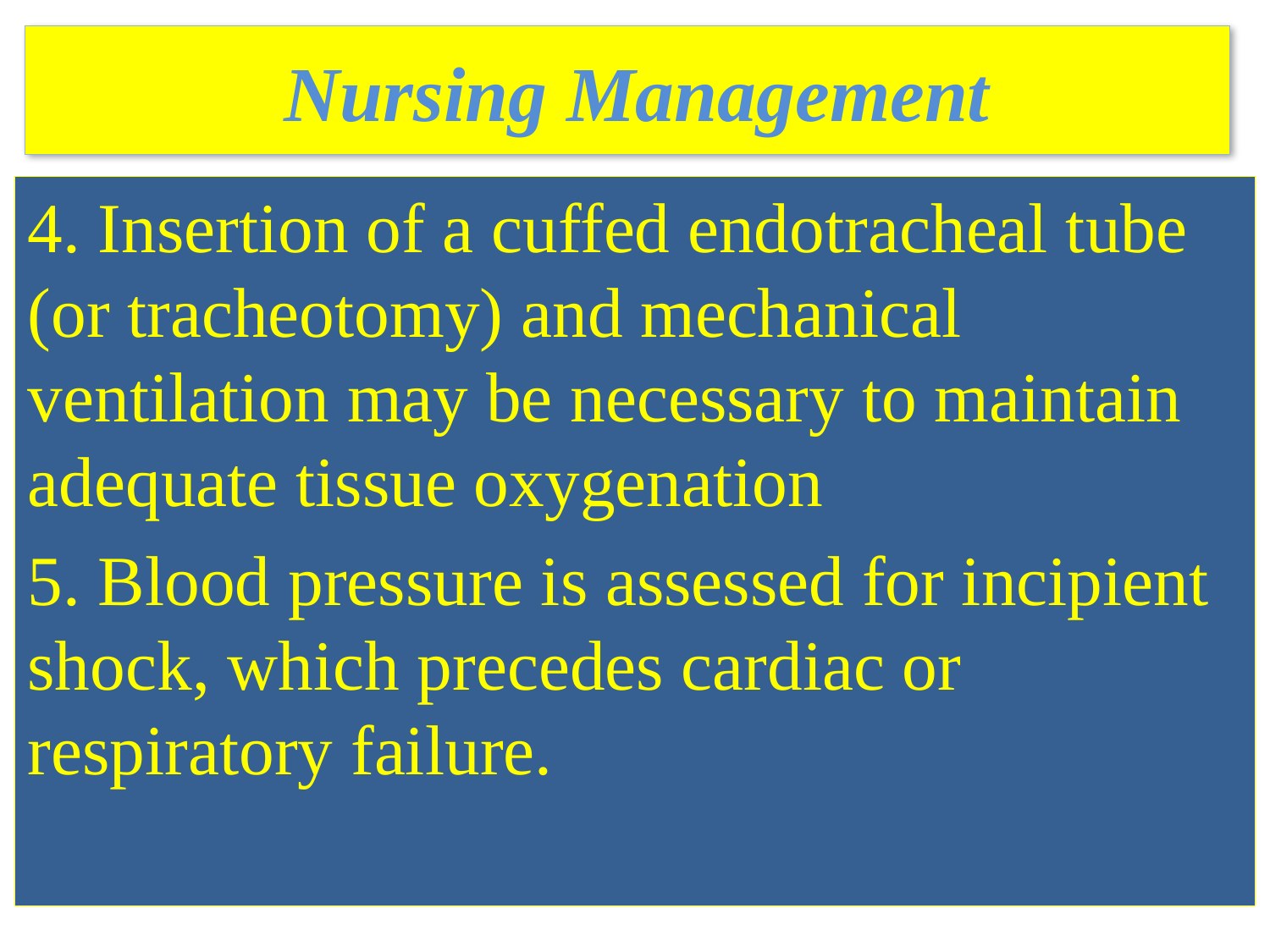

# Nursing Management
4. Insertion of a cuffed endotracheal tube (or tracheotomy) and mechanical ventilation may be necessary to maintain adequate tissue oxygenation
5. Blood pressure is assessed for incipient shock, which precedes cardiac or respiratory failure.